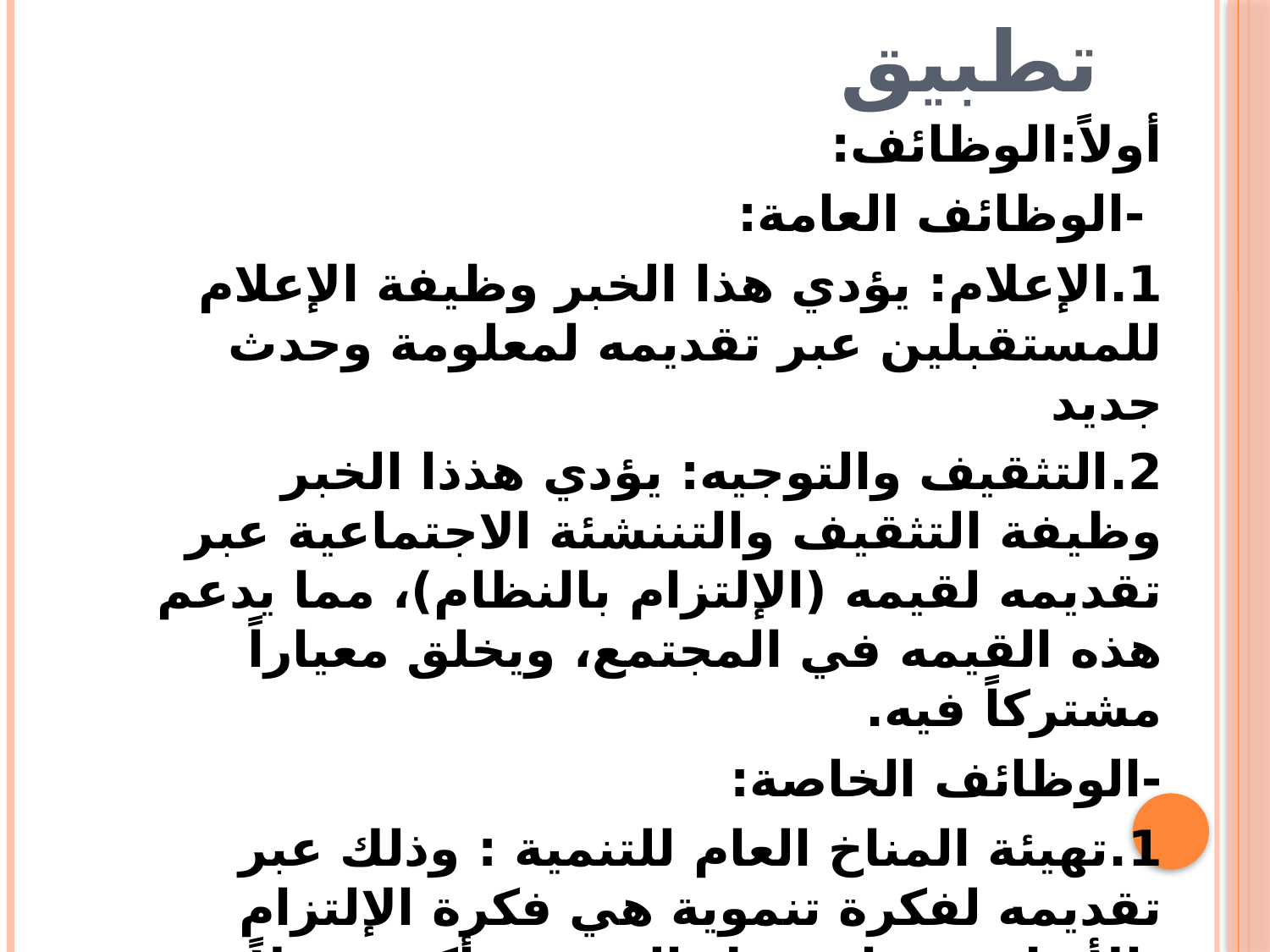

# تطبيق
أولاً:الوظائف:
 -الوظائف العامة:
1.الإعلام: يؤدي هذا الخبر وظيفة الإعلام للمستقبلين عبر تقديمه لمعلومة وحدث جديد
2.التثقيف والتوجيه: يؤدي هذذا الخبر وظيفة التثقيف والتننشئة الاجتماعية عبر تقديمه لقيمه (الإلتزام بالنظام)، مما يدعم هذه القيمه في المجتمع، ويخلق معياراً مشتركاً فيه.
-الوظائف الخاصة:
1.تهيئة المناخ العام للتنمية : وذلك عبر تقديمه لفكرة تنموية هي فكرة الإلتزام بالأنظمة مما  يجعل المجتمع أكثر تقبلاً للمشاريع التنموية من الجهات العليا